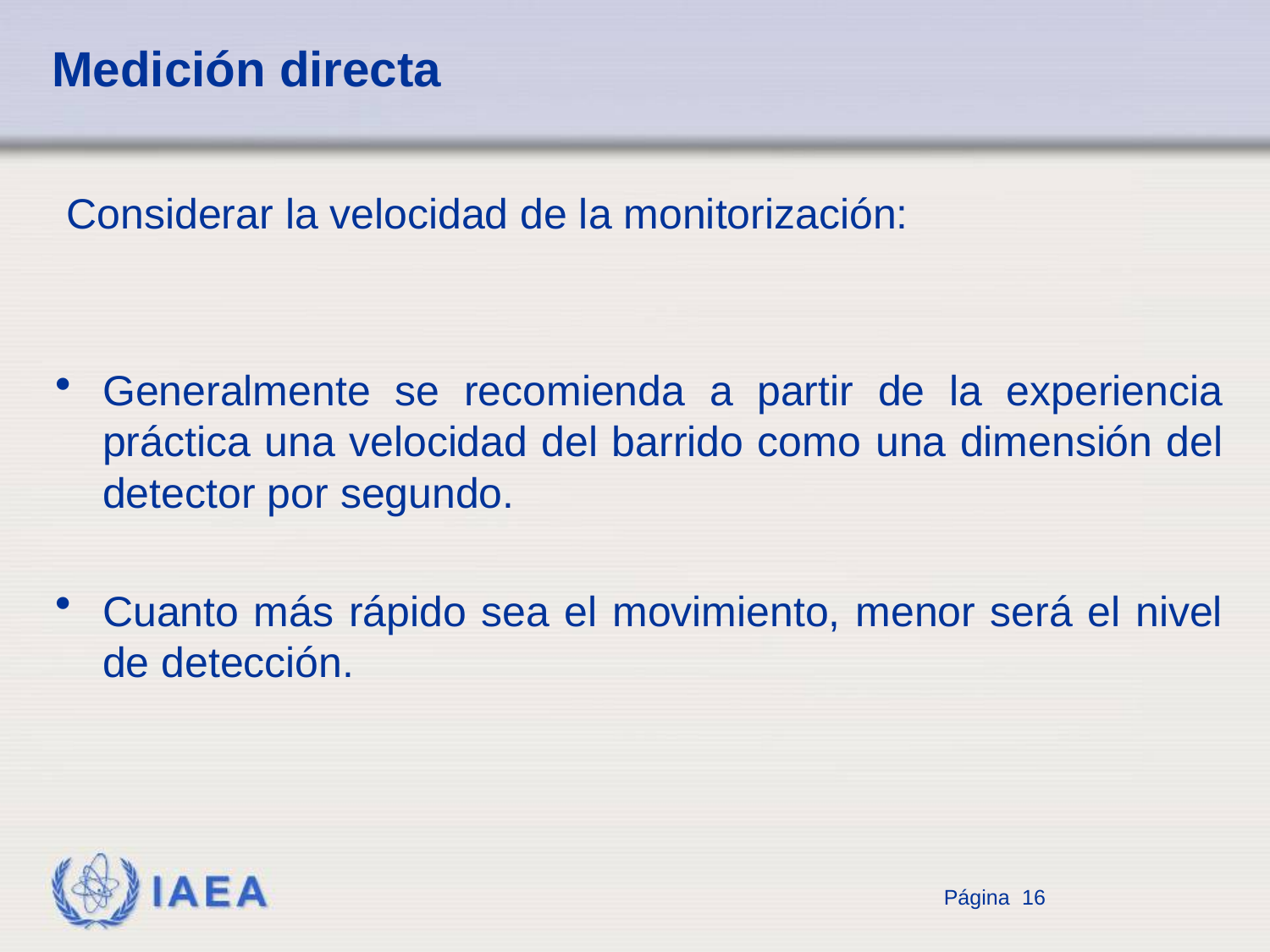

# Medición directa
 Considerar la velocidad de la monitorización:

Generalmente se recomienda a partir de la experiencia práctica una velocidad del barrido como una dimensión del detector por segundo.

Cuanto más rápido sea el movimiento, menor será el nivel de detección.